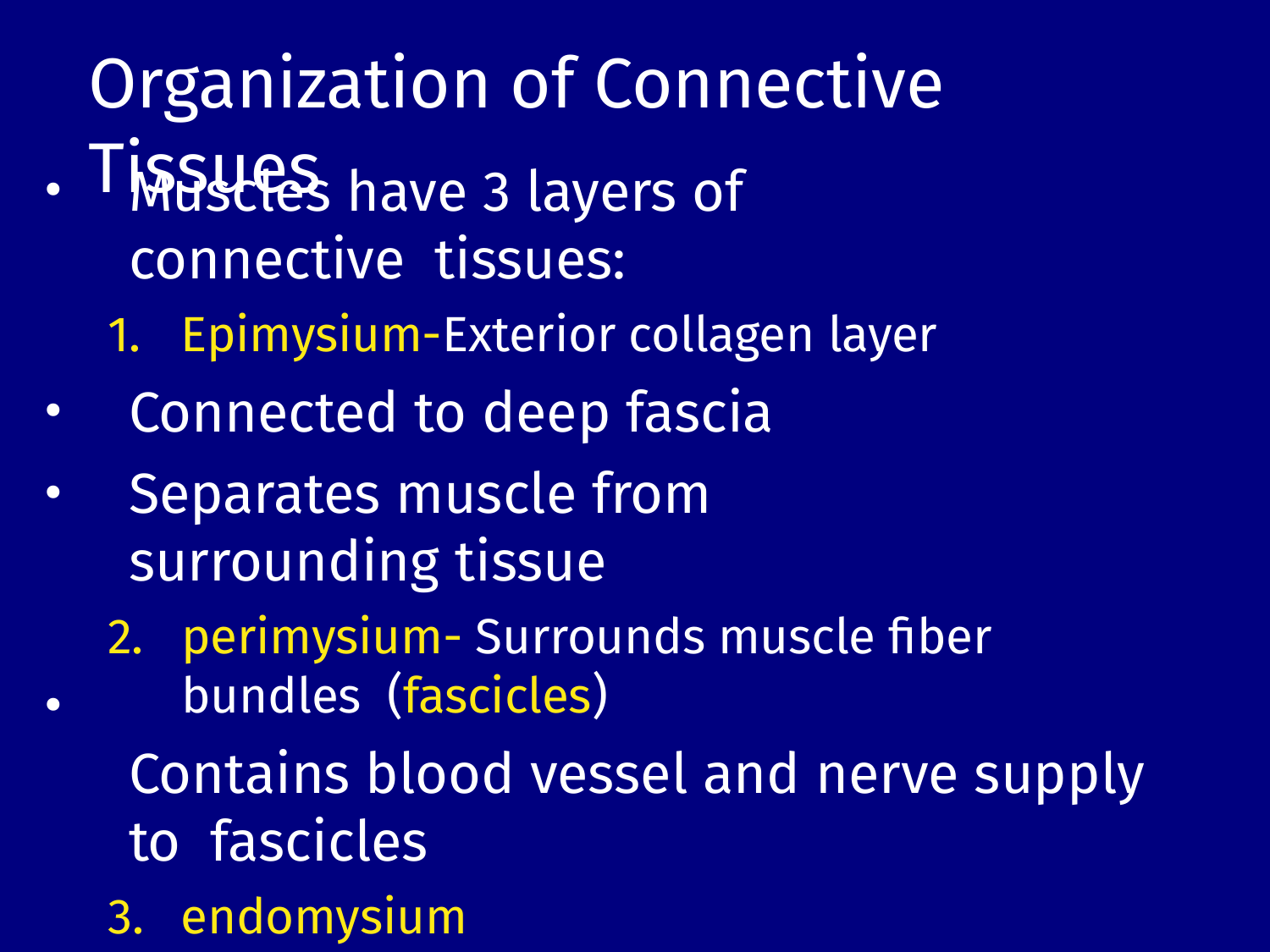

# Organization of Connective Tissues
•
Muscles have 3 layers of connective  tissues:
Epimysium-Exterior collagen layer
Connected to deep fascia
Separates muscle from surrounding tissue
perimysium- Surrounds muscle fiber bundles  (fascicles)
Contains blood vessel and nerve supply to  fascicles
endomysium
•
•
•